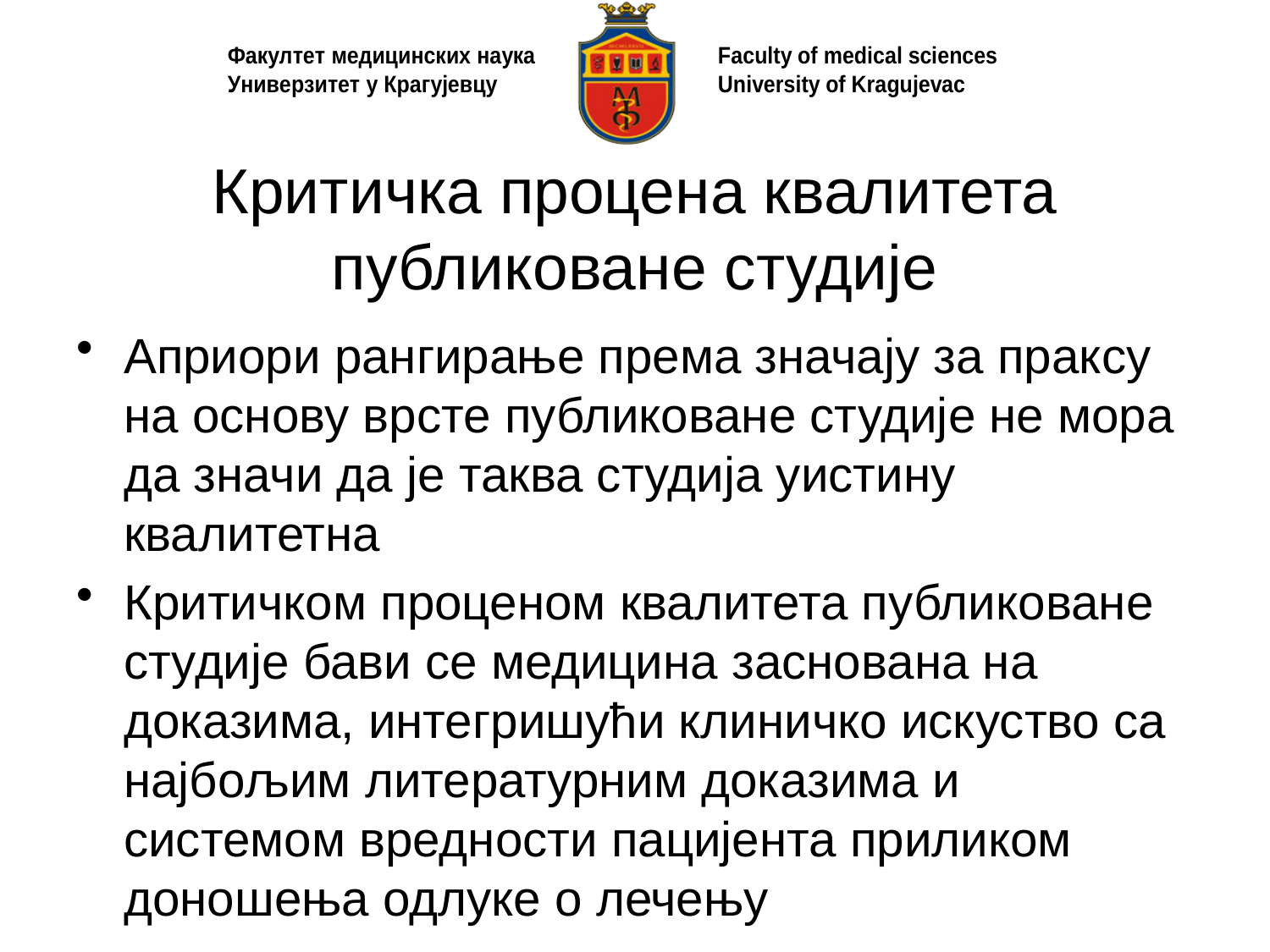

# Критичка процена квалитета публиковане студије
Априори рангирање према значају за праксу на основу врсте публиковане студије не мора да значи да је таква студија уистину квалитетна
Критичком проценом квалитета публиковане студије бави се медицина заснована на доказима, интегришући клиничко искуство са најбољим литературним доказима и системом вредности пацијента приликом доношења одлуке о лечењу